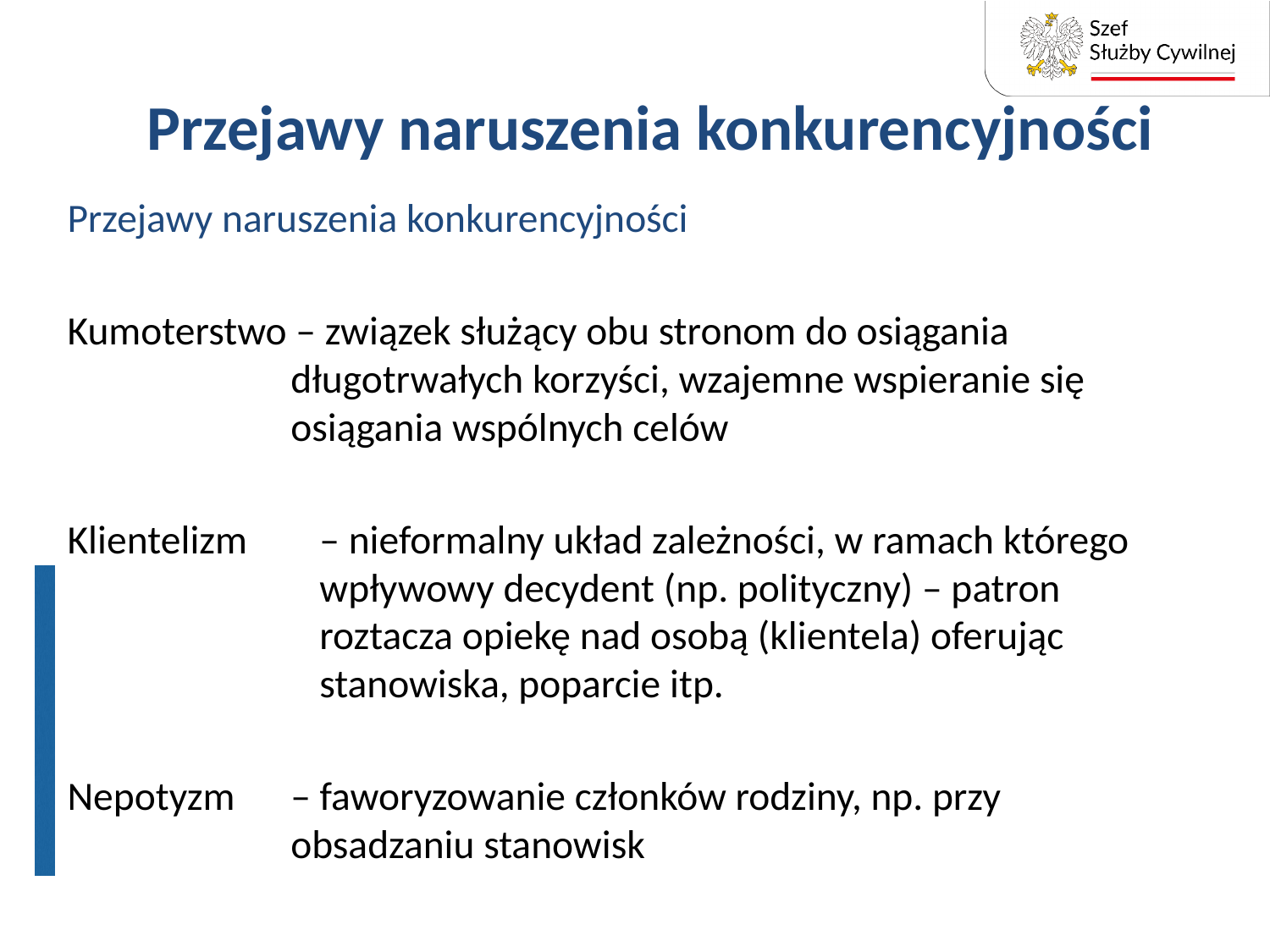

# Przejawy naruszenia konkurencyjności
Przejawy naruszenia konkurencyjności

Kumoterstwo – związek służący obu stronom do osiągania 	długotrwałych korzyści, wzajemne wspieranie się 	 osiągania wspólnych celów

Klientelizm 	– nieformalny układ zależności, w ramach którego wpływowy decydent (np. polityczny) – patron  roztacza opiekę nad osobą (klientela) oferując stanowiska, poparcie itp.

Nepotyzm 	– faworyzowanie członków rodziny, np. przy 	obsadzaniu stanowisk